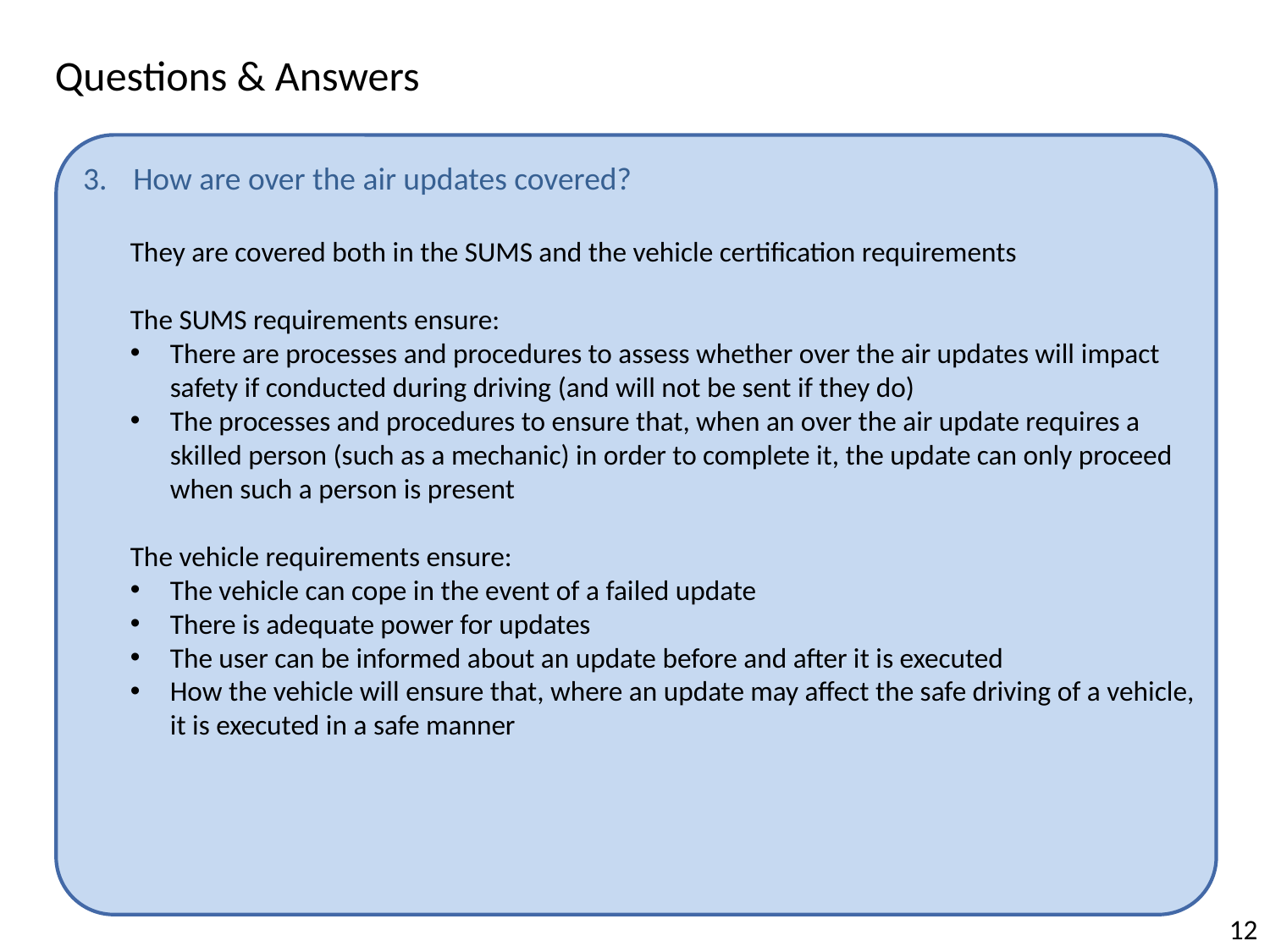

Questions & Answers
3.	How are over the air updates covered?

They are covered both in the SUMS and the vehicle certification requirements

The SUMS requirements ensure:
There are processes and procedures to assess whether over the air updates will impact safety if conducted during driving (and will not be sent if they do)
The processes and procedures to ensure that, when an over the air update requires a skilled person (such as a mechanic) in order to complete it, the update can only proceed when such a person is present

The vehicle requirements ensure:
The vehicle can cope in the event of a failed update
There is adequate power for updates
The user can be informed about an update before and after it is executed
How the vehicle will ensure that, where an update may affect the safe driving of a vehicle, it is executed in a safe manner